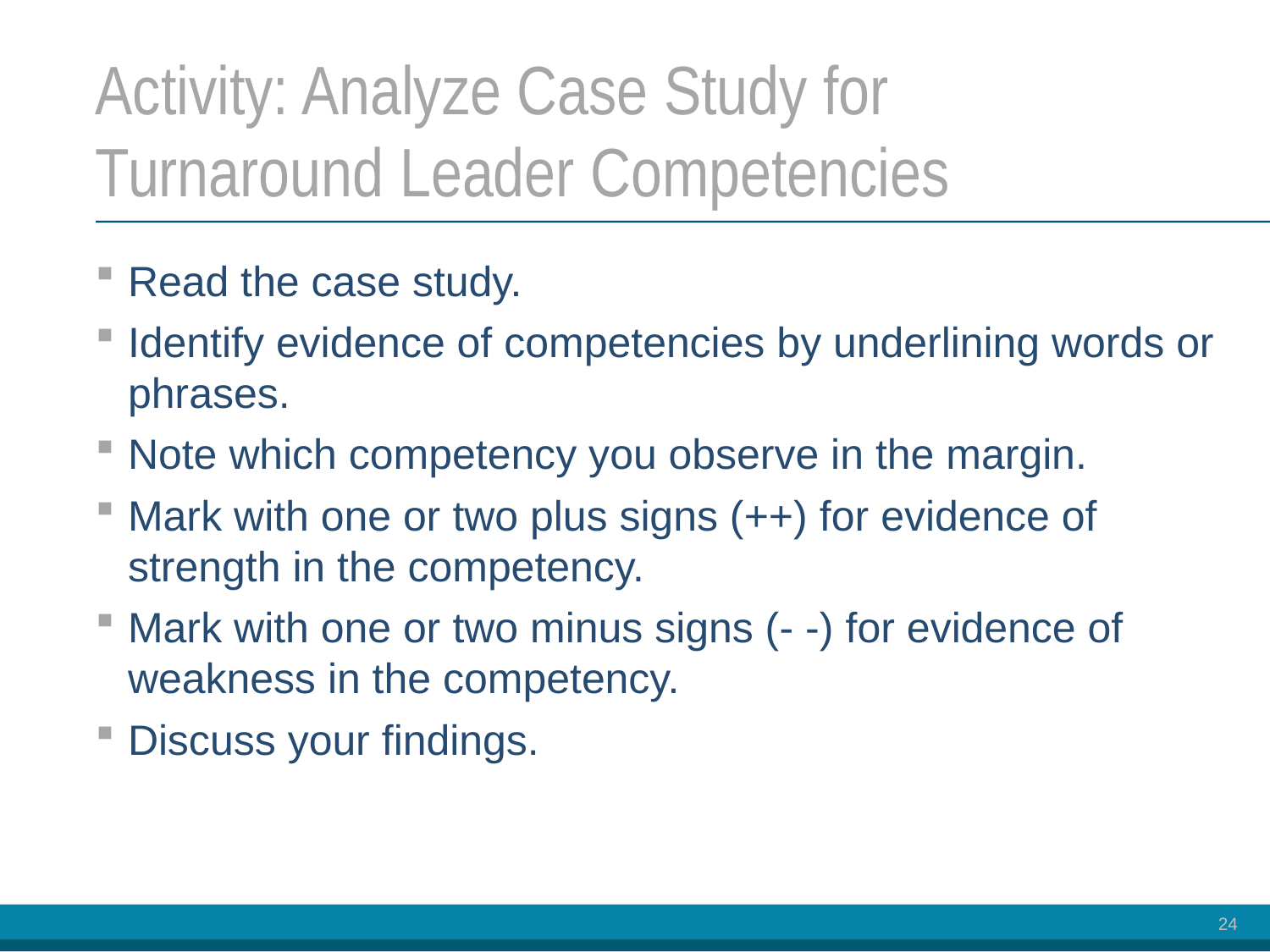

# Activity: Analyze Case Study for Turnaround Leader Competencies
Read the case study.
Identify evidence of competencies by underlining words or phrases.
Note which competency you observe in the margin.
Mark with one or two plus signs (++) for evidence of strength in the competency.
Mark with one or two minus signs (- -) for evidence of weakness in the competency.
Discuss your findings.
24